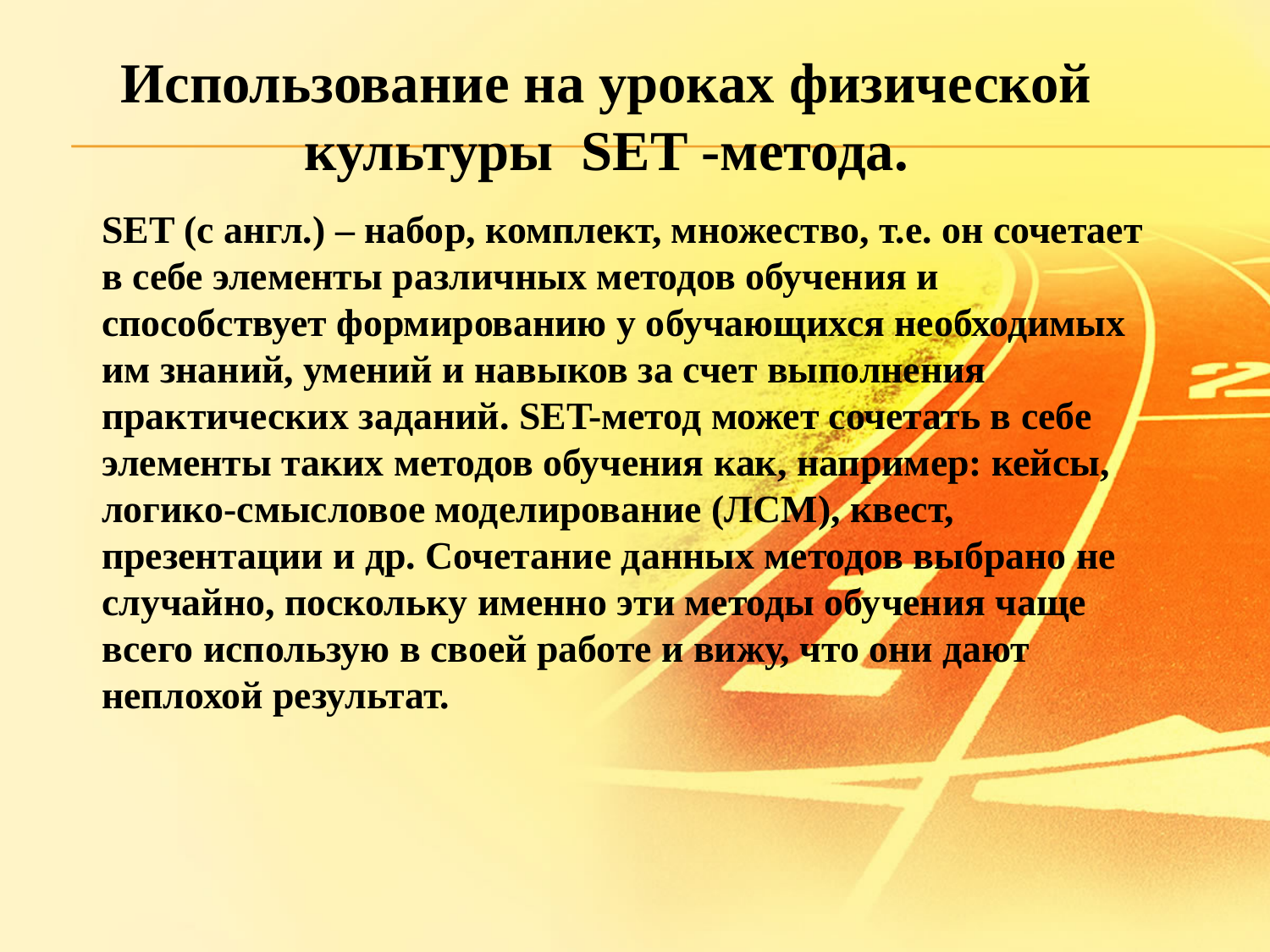

Использование на уроках физической культуры  SET -метода.
SET (с англ.) – набор, комплект, множество, т.е. он сочетает в себе элементы различных методов обучения и способствует формированию у обучающихся необходимых им знаний, умений и навыков за счет выполнения практических заданий. SET-метод может сочетать в себе элементы таких методов обучения как, например: кейсы, логико-смысловое моделирование (ЛСМ), квест, презентации и др. Сочетание данных методов выбрано не случайно, поскольку именно эти методы обучения чаще всего использую в своей работе и вижу, что они дают неплохой результат.